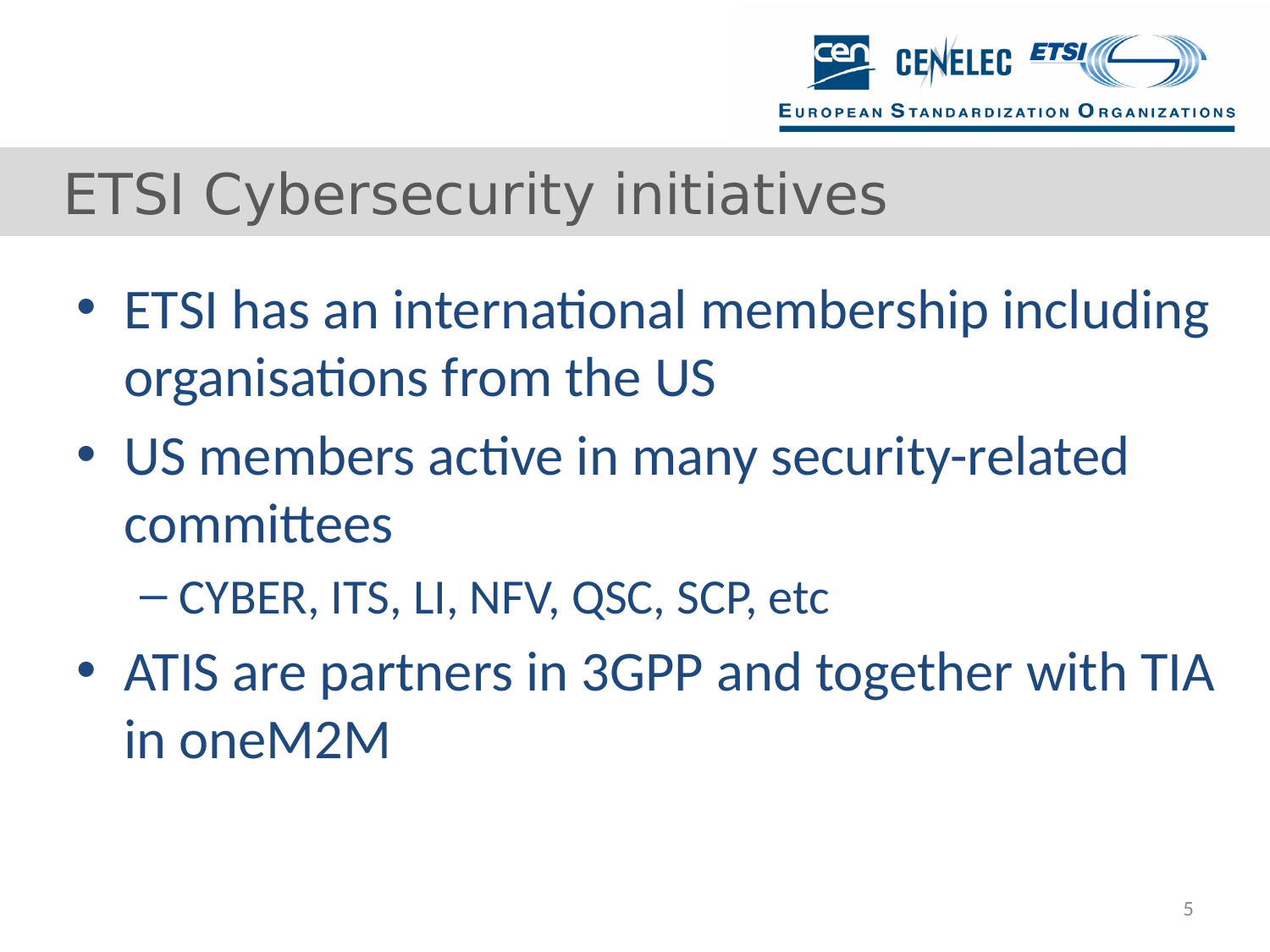

# ETSI Cybersecurity initiatives
ETSI has an international membership including organisations from the US
US members active in many security-related committees
CYBER, ITS, LI, NFV, QSC, SCP, etc
ATIS are partners in 3GPP and together with TIA in oneM2M
5